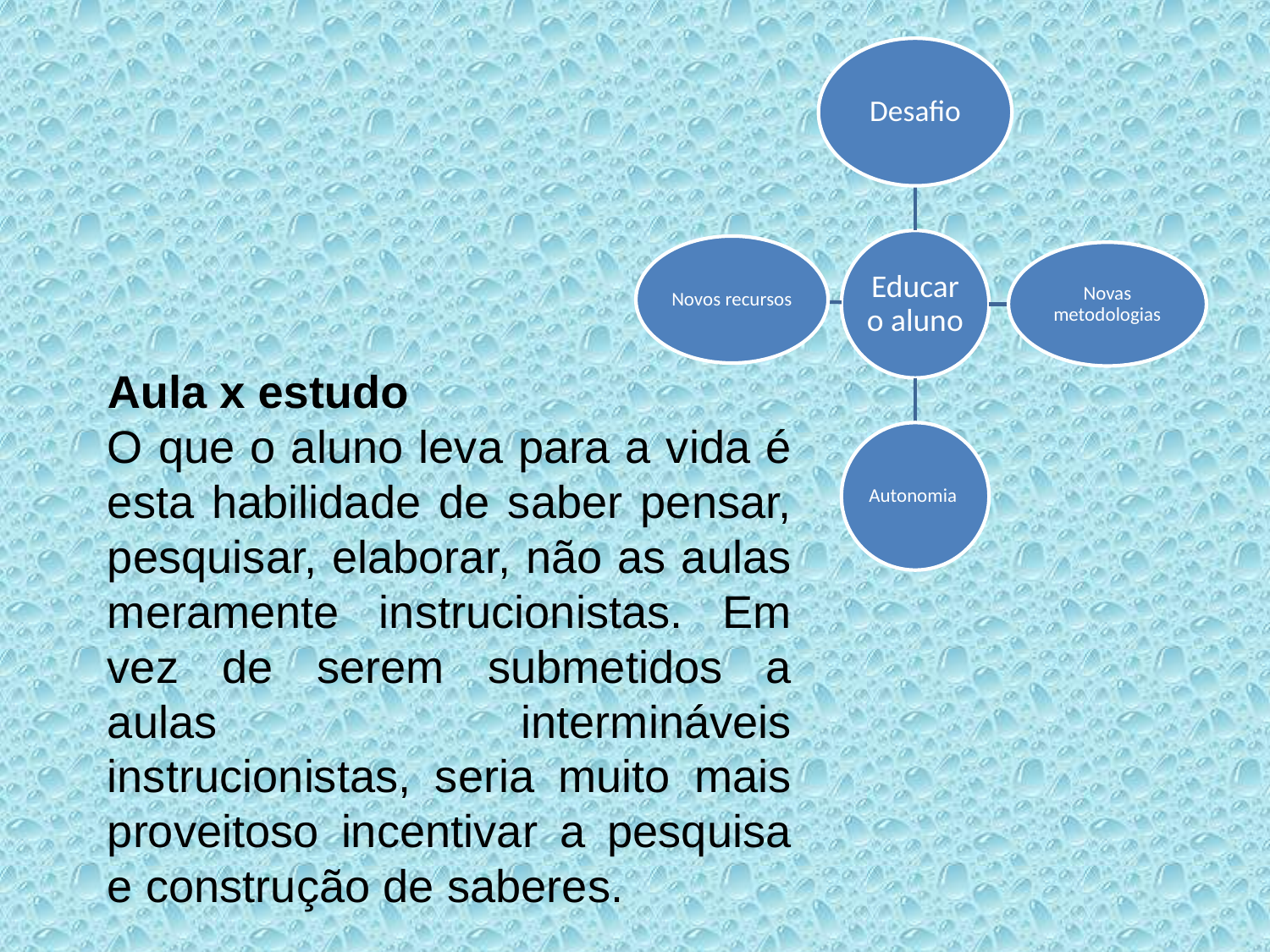

Educar o aluno

Desafio

Novas metodologias

Autonomia

Novos recursos
Aula x estudo
O que o aluno leva para a vida é esta habilidade de saber pensar, pesquisar, elaborar, não as aulas meramente instrucionistas. Em vez de serem submetidos a aulas intermináveis instrucionistas, seria muito mais proveitoso incentivar a pesquisa e construção de saberes.